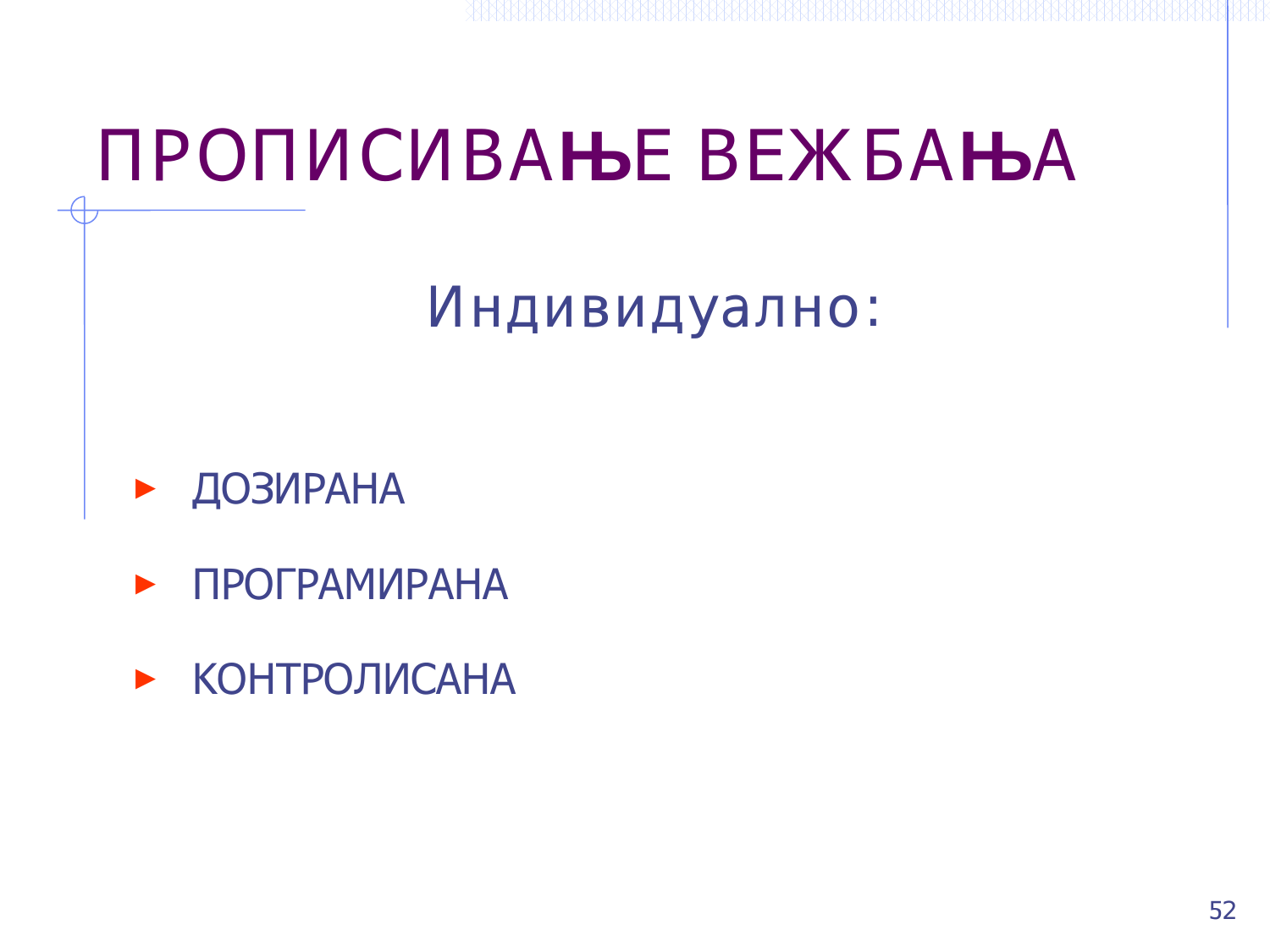

# ПРОПИСИВАЊЕ ВЕЖБАЊА
Индивидуално:

ДОЗИРАНА
ПРОГРАМИРАНА
КОНТРОЛИСАНА

52